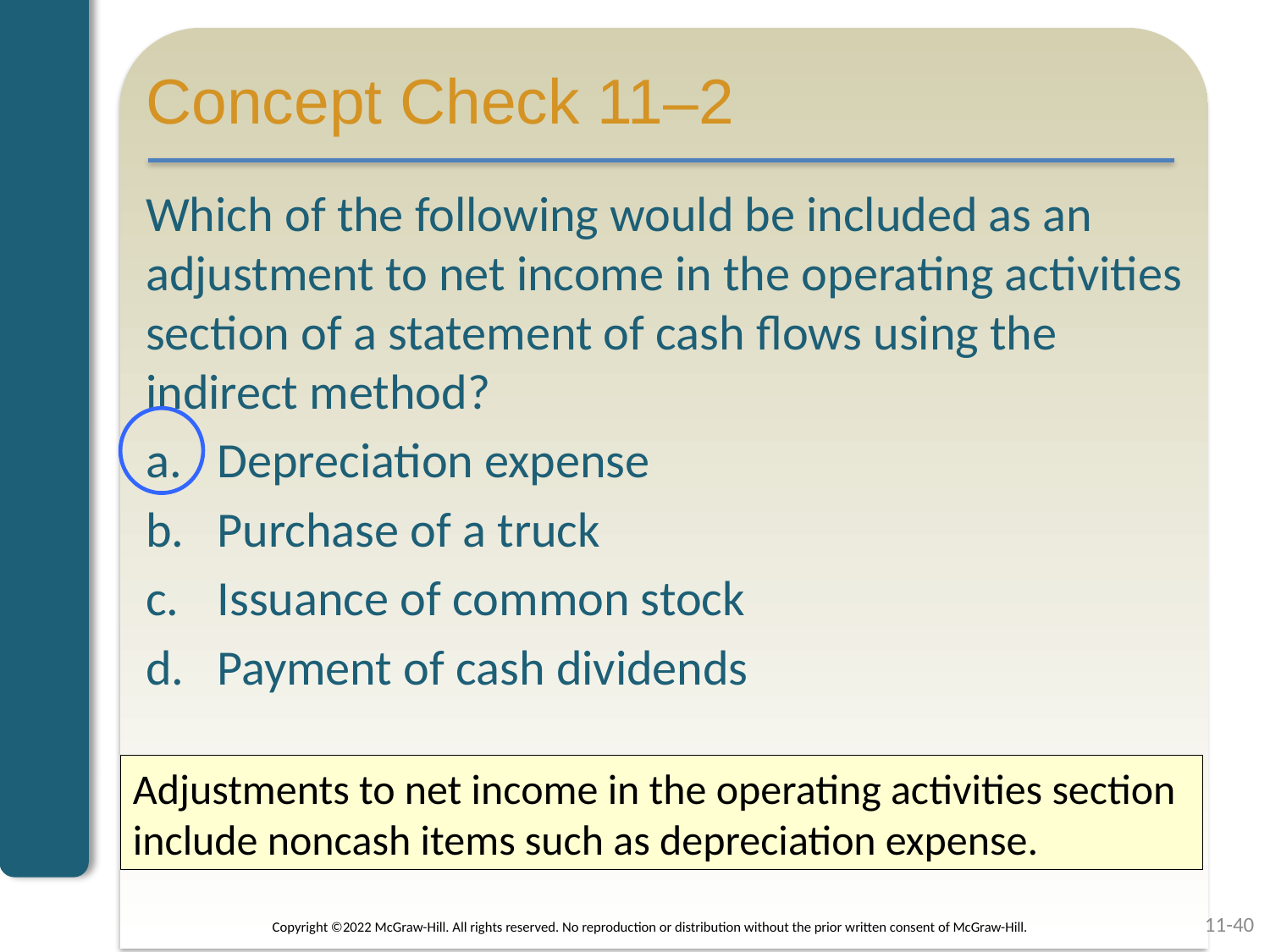

# Concept Check 11–2
Which of the following would be included as an adjustment to net income in the operating activities section of a statement of cash flows using the indirect method?
Depreciation expense
Purchase of a truck
Issuance of common stock
Payment of cash dividends

Adjustments to net income in the operating activities section include noncash items such as depreciation expense.
11-40
Copyright ©2022 McGraw-Hill. All rights reserved. No reproduction or distribution without the prior written consent of McGraw-Hill.